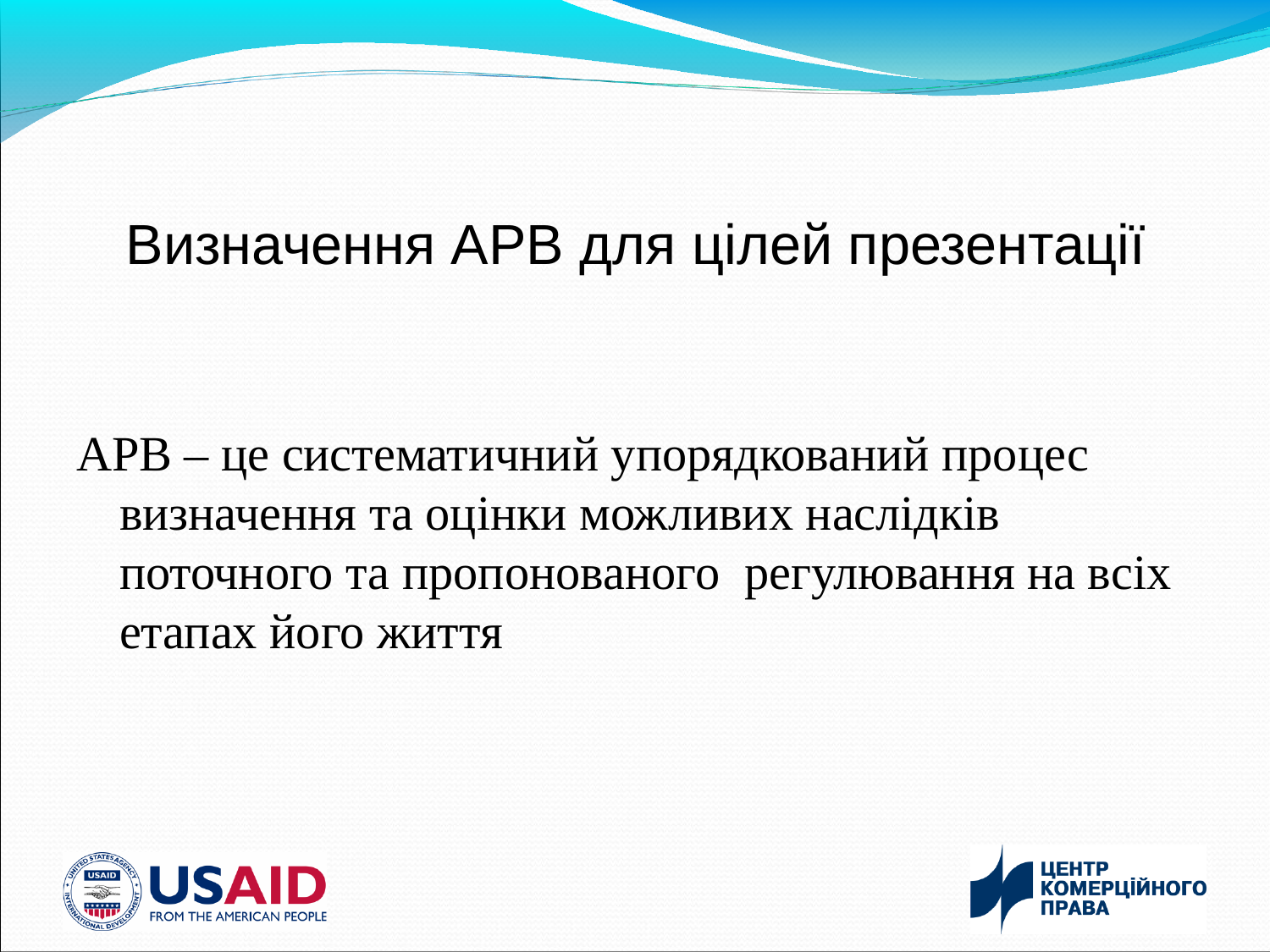

# Визначення АРВ для цілей презентації
АРВ – це систематичний упорядкований процес визначення та оцінки можливих наслідків поточного та пропонованого  регулювання на всіх етапах його життя